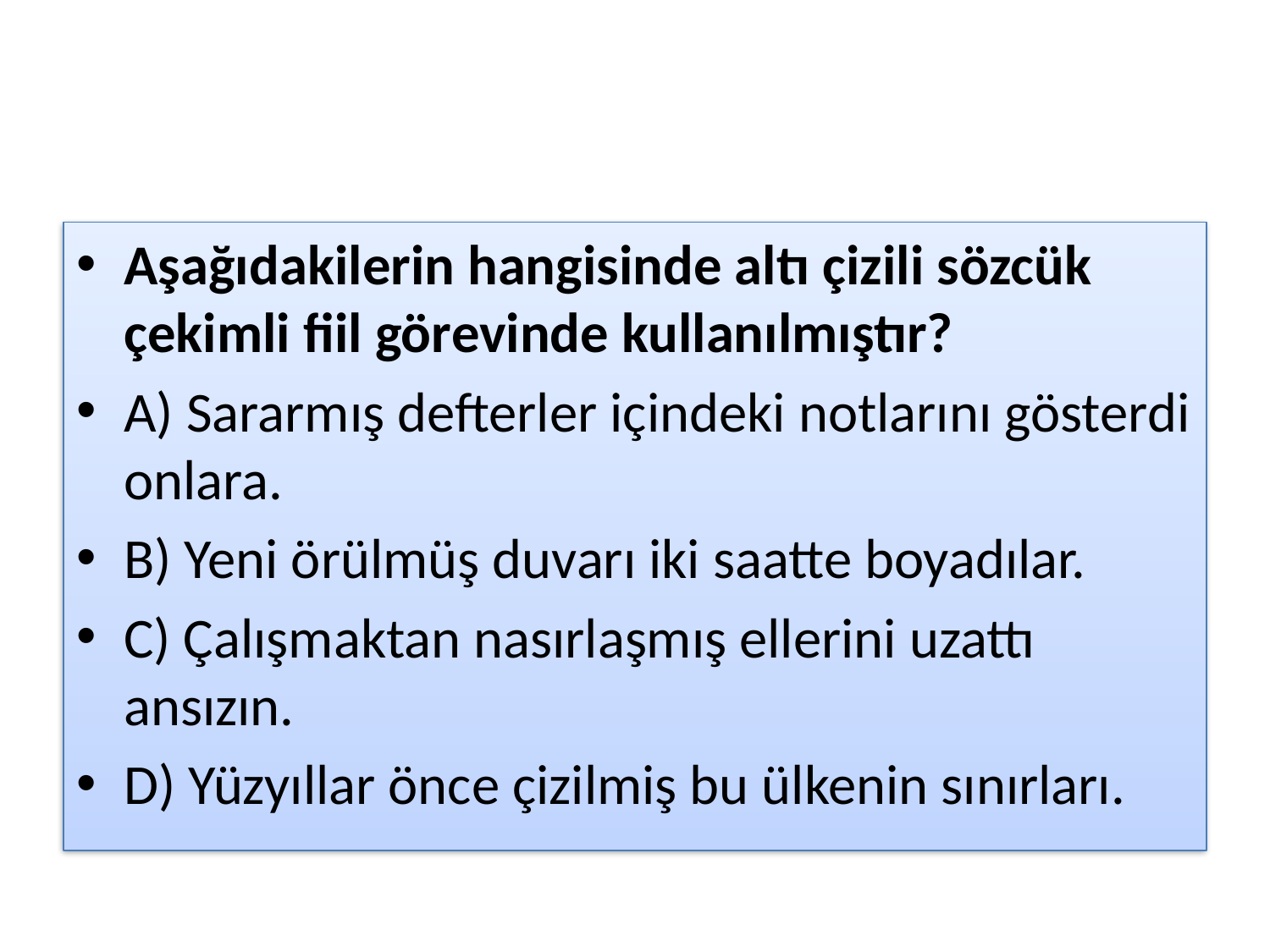

#
Aşağıdakilerin hangisinde altı çizili sözcük çekimli fiil görevinde kullanılmıştır?
A) Sararmış defterler içindeki notlarını gösterdi onlara.
B) Yeni örülmüş duvarı iki saatte boyadılar.
C) Çalışmaktan nasırlaşmış ellerini uzattı ansızın.
D) Yüzyıllar önce çizilmiş bu ülkenin sınırları.